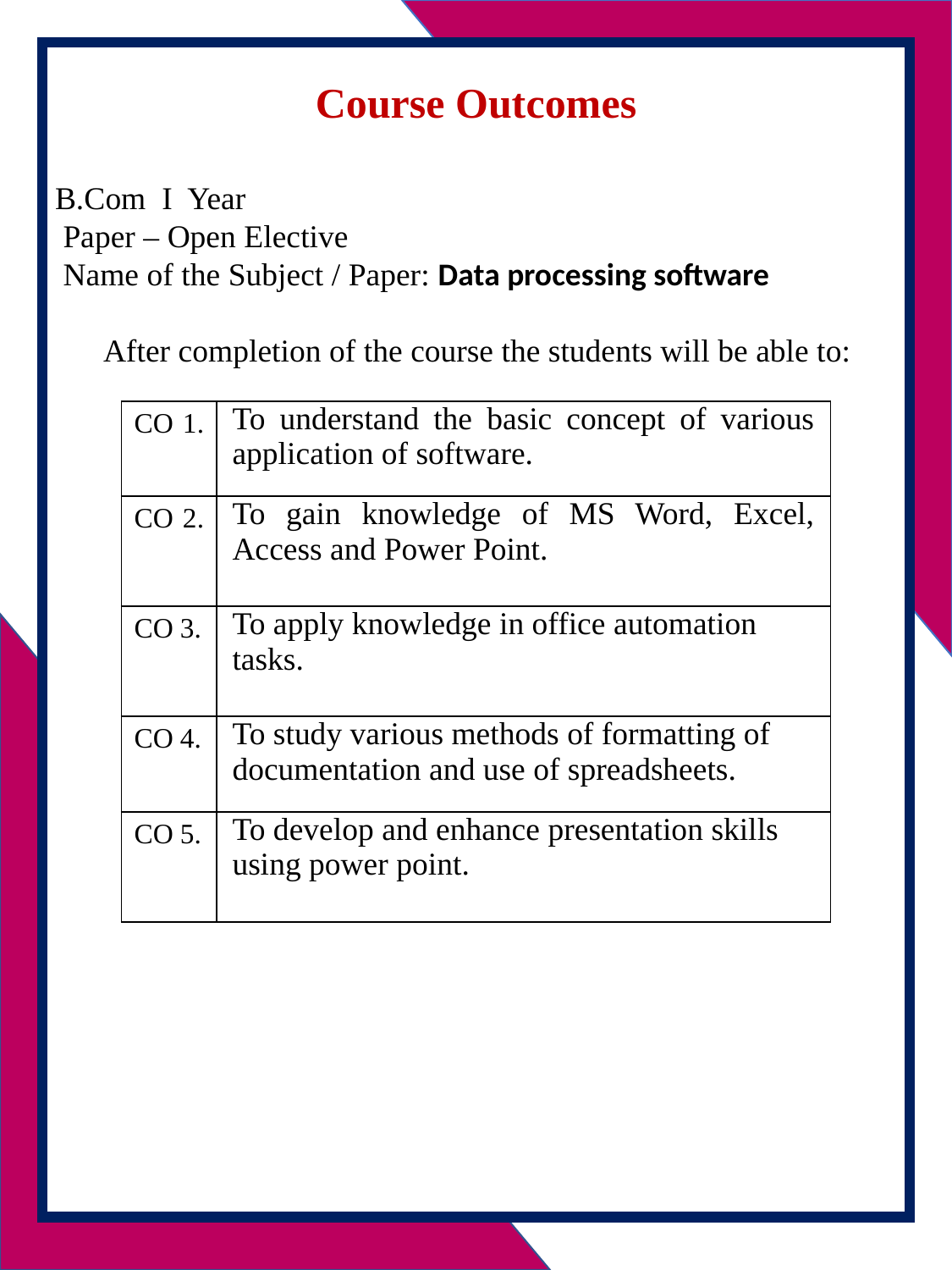

Course Outcomes

B.Com  I  Year
 Paper – Open Elective
 Name of the Subject / Paper: Data processing software

      After completion of the course the students will be able to:

| CO 1. | To understand the basic concept of various application of software. |
| --- | --- |
| CO 2. | To gain knowledge of MS Word, Excel, Access and Power Point. |
| CO 3. | To apply knowledge in office automation tasks. |
| CO 4. | To study various methods of formatting of documentation and use of spreadsheets. |
| CO 5. | To develop and enhance presentation skills using power point. |